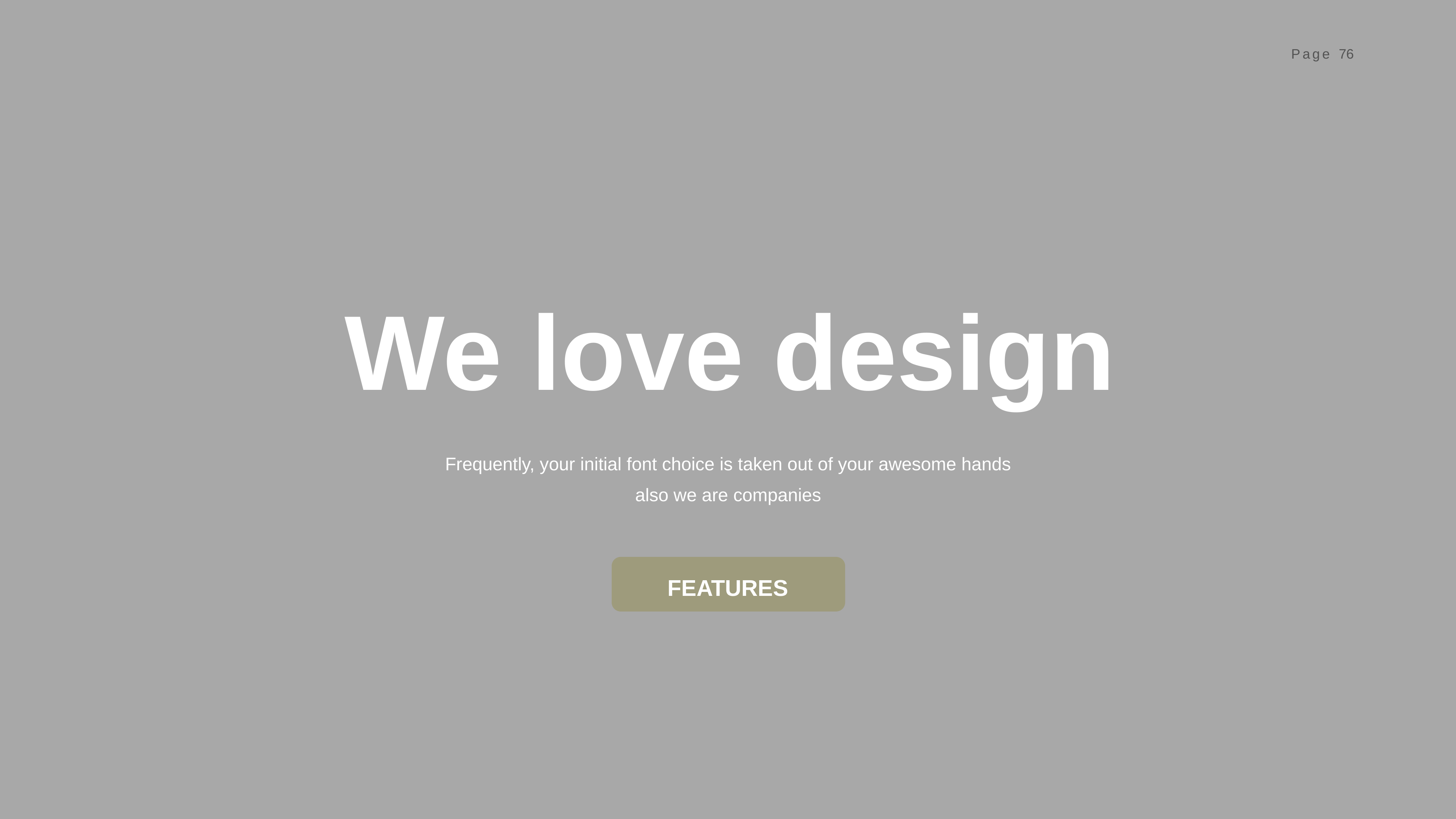

We love design
Frequently, your initial font choice is taken out of your awesome hands also we are companies

FEATURES